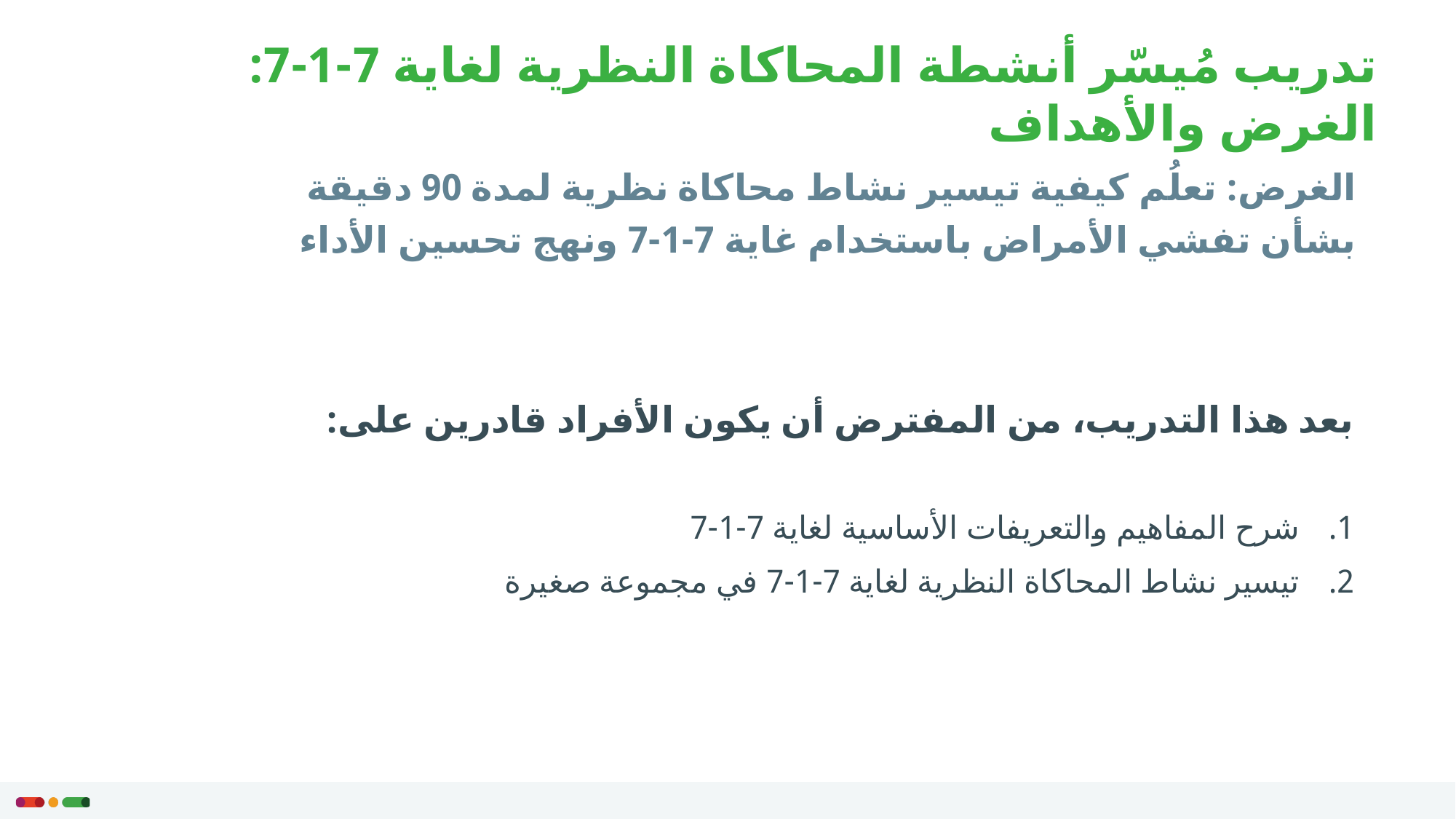

# تدريب مُيسّر أنشطة المحاكاة النظرية لغاية 7-1-7: الغرض والأهداف
الغرض: تعلُم كيفية تيسير نشاط محاكاة نظرية لمدة 90 دقيقة بشأن تفشي الأمراض باستخدام غاية 7-1-7 ونهج تحسين الأداء

بعد هذا التدريب، من المفترض أن يكون الأفراد قادرين على:
شرح المفاهيم والتعريفات الأساسية لغاية 7-1-7
تيسير نشاط المحاكاة النظرية لغاية 7-1-7 في مجموعة صغيرة